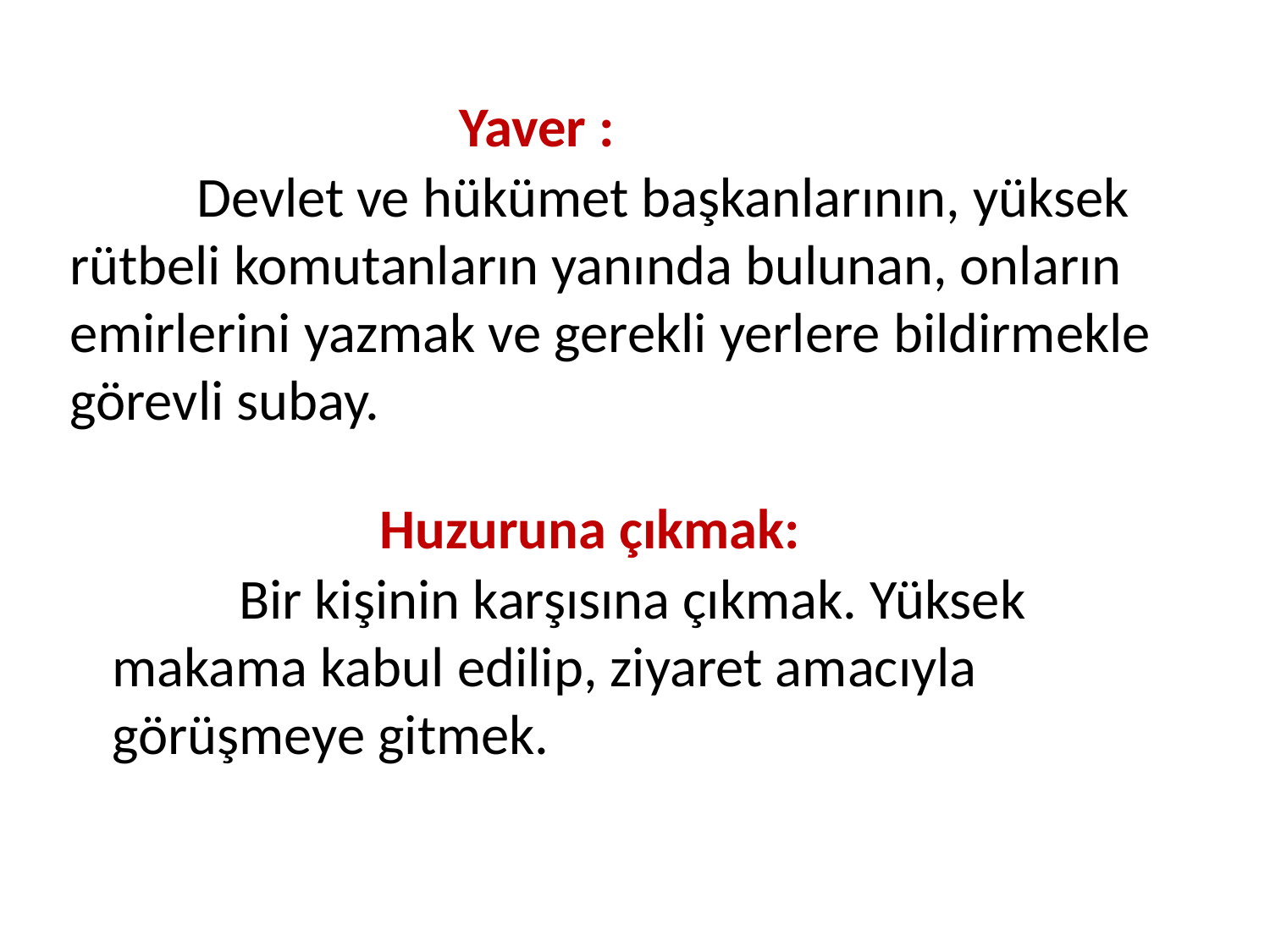

Yaver :
	Devlet ve hükümet başkanlarının, yüksek rütbeli komutanların yanında bulunan, onların emirlerini yazmak ve gerekli yerlere bildirmekle görevli subay.
Huzuruna çıkmak:
	Bir kişinin karşısına çıkmak. Yüksek makama kabul edilip, ziyaret amacıyla görüşmeye gitmek.